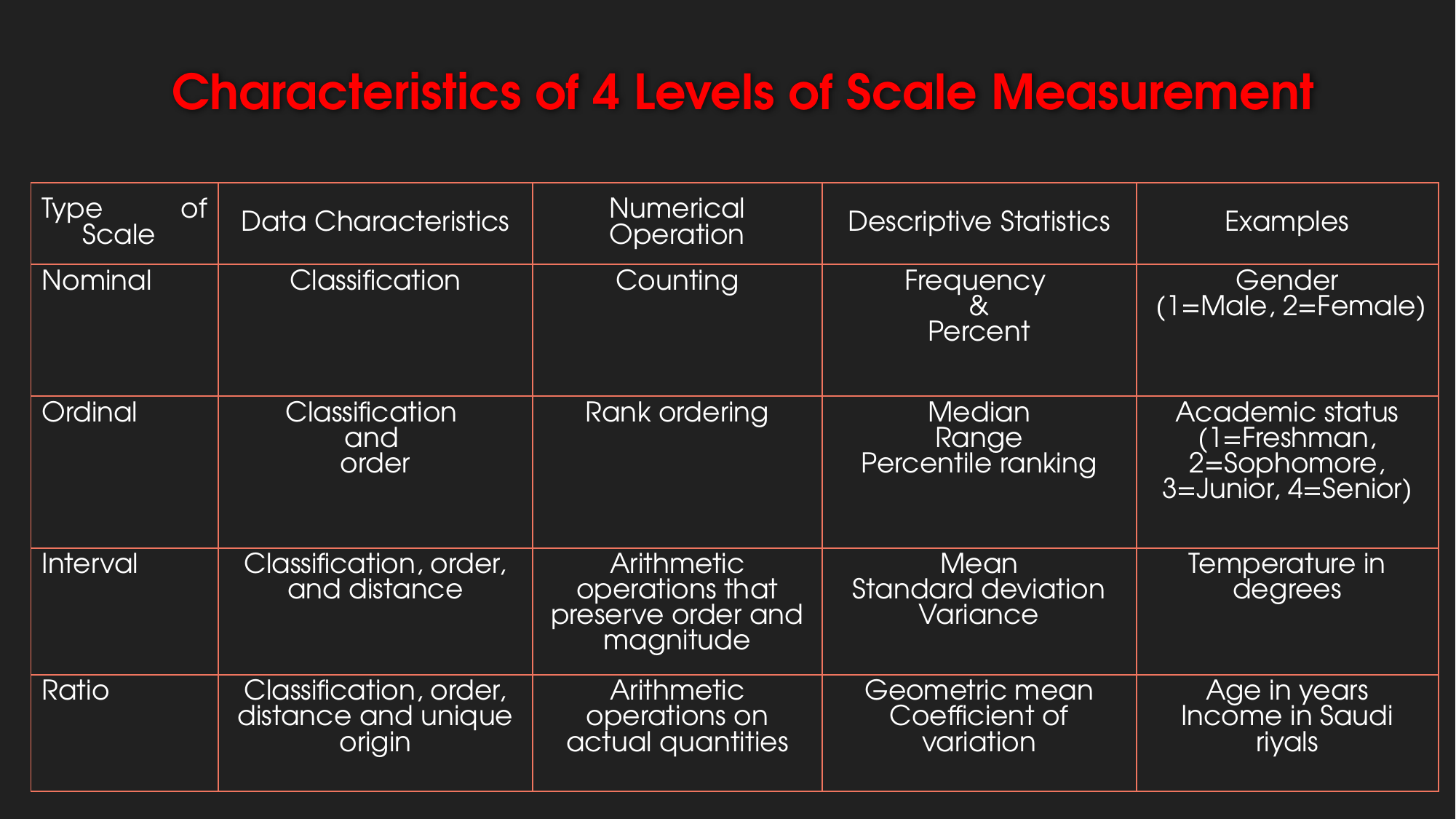

# Characteristics of 4 Levels of Scale Measurement
| Type of Scale | Data Characteristics | Numerical Operation | Descriptive Statistics | Examples |
| --- | --- | --- | --- | --- |
| Nominal | Classification | Counting | Frequency & Percent | Gender (1=Male, 2=Female) |
| Ordinal | Classification and order | Rank ordering | Median Range Percentile ranking | Academic status (1=Freshman, 2=Sophomore, 3=Junior, 4=Senior) |
| Interval | Classification, order, and distance | Arithmetic operations that preserve order and magnitude | Mean Standard deviation Variance | Temperature in degrees |
| Ratio | Classification, order, distance and unique origin | Arithmetic operations on actual quantities | Geometric mean Coefficient of variation | Age in years Income in Saudi riyals |